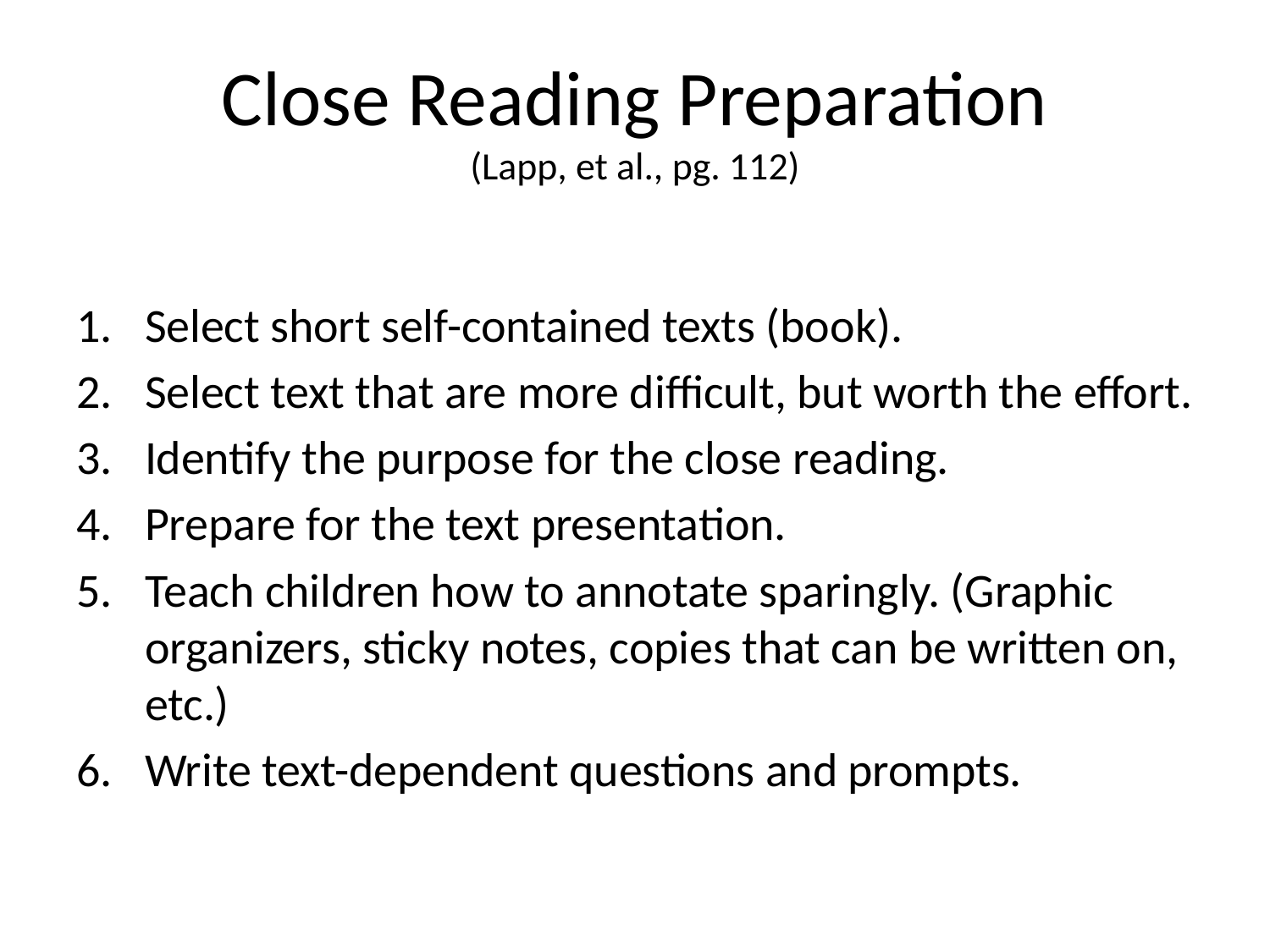

# Close Reading Preparation (Lapp, et al., pg. 112)

Select short self-contained texts (book).
Select text that are more difficult, but worth the effort.
Identify the purpose for the close reading.
Prepare for the text presentation.
Teach children how to annotate sparingly. (Graphic organizers, sticky notes, copies that can be written on, etc.)
Write text-dependent questions and prompts.